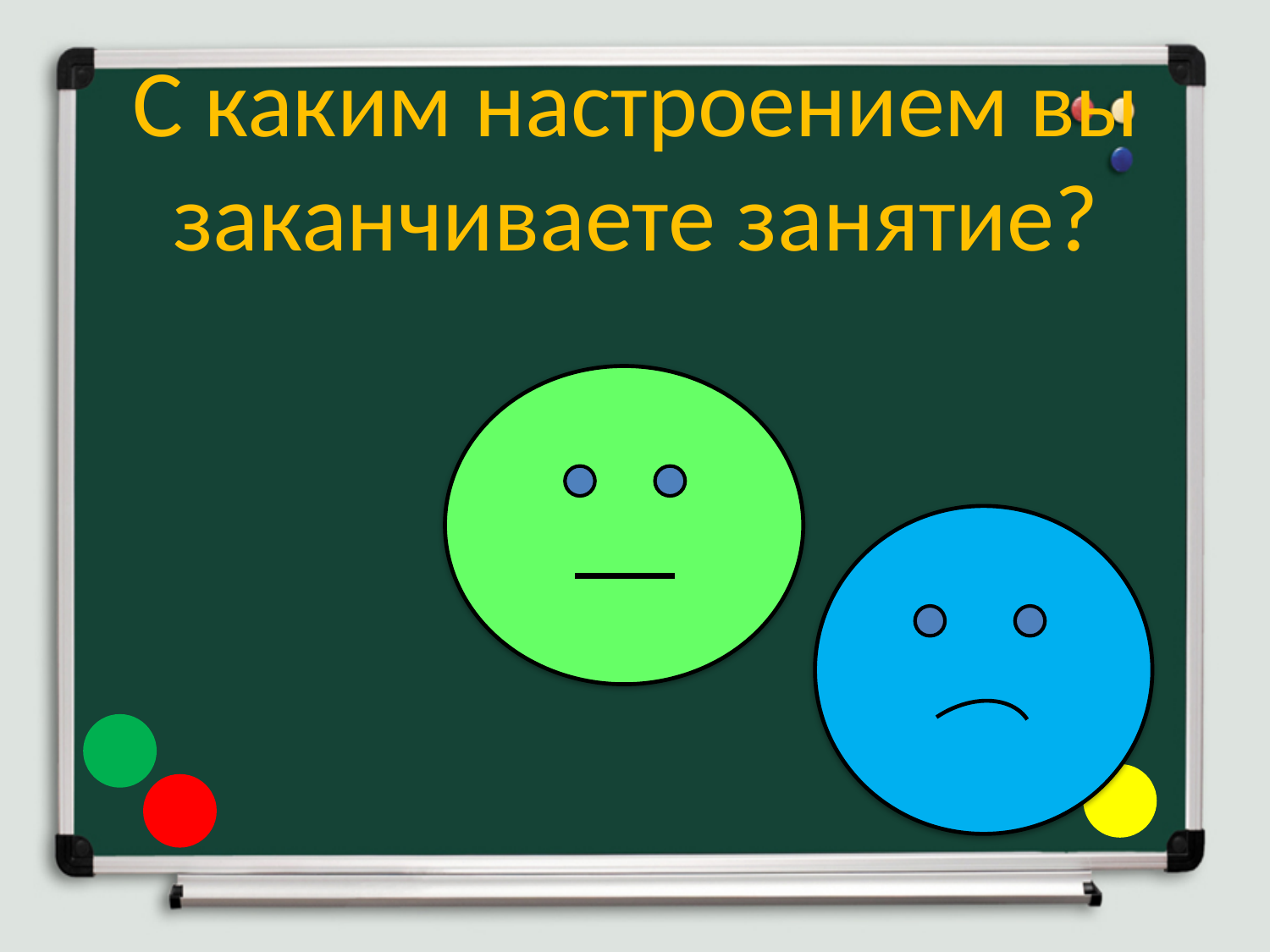

# С каким настроением вы заканчиваете занятие?